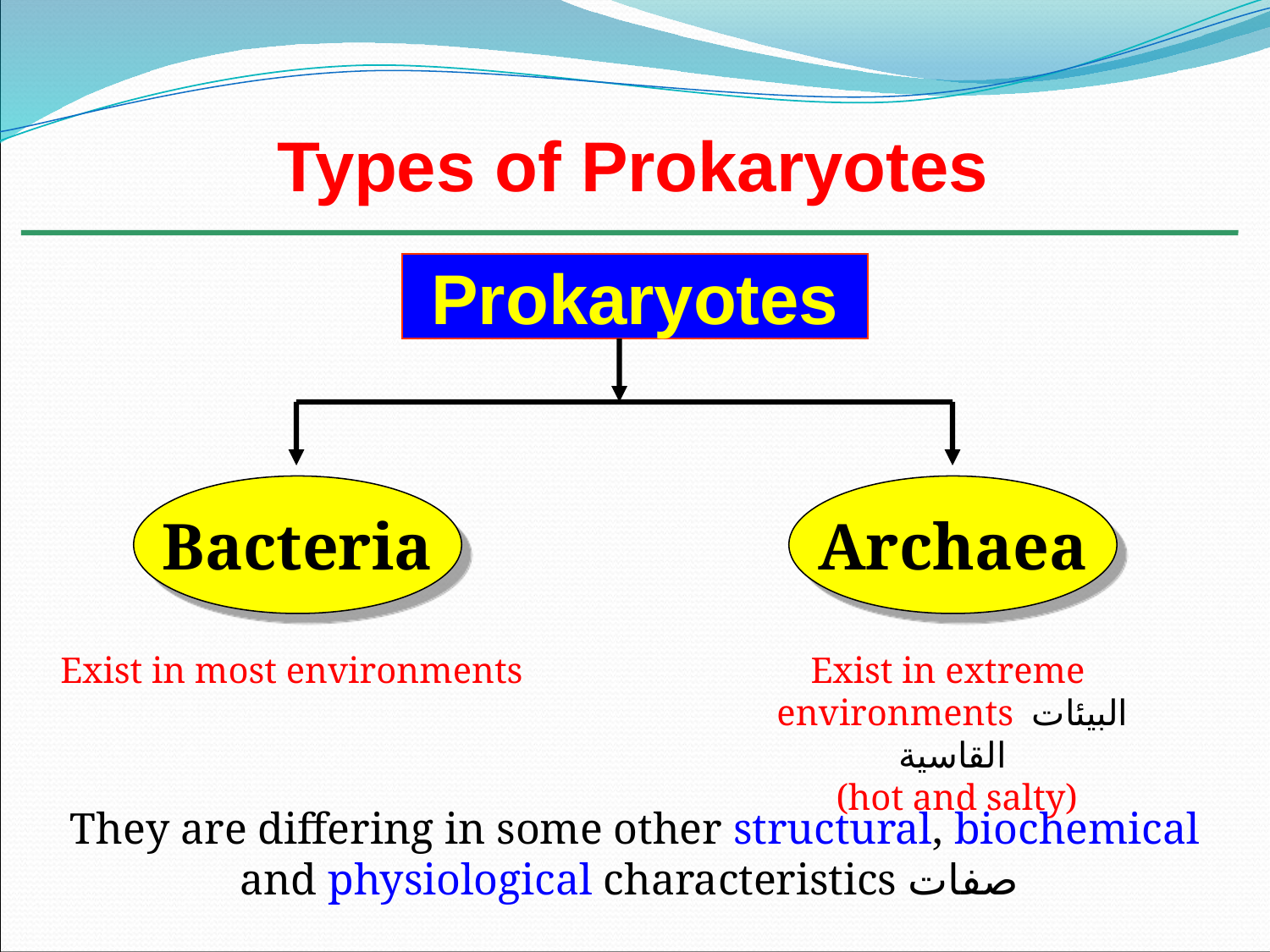

Types of Prokaryotes

Prokaryotes

Bacteria
Archaea
Exist in extreme
environments  البيئات القاسية
  (hot and salty)
Exist in most environments
They are differing in some other structural, biochemical and physiological characteristics صفات